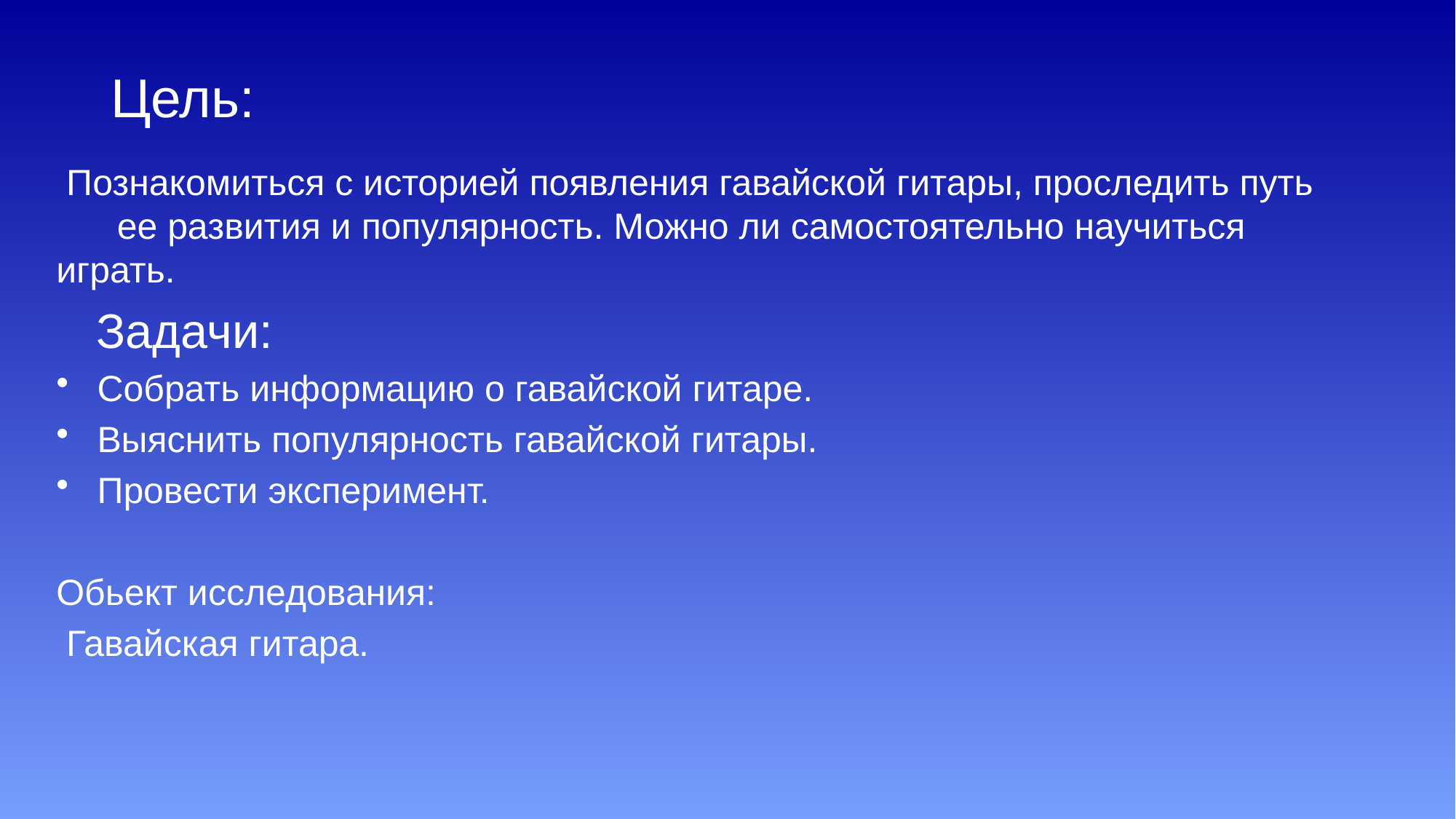

# Цель:
 Познакомиться с историей появления гавайской гитары, проследить путь          ее развития и популярность. Можно ли самостоятельно научиться играть.
   Задачи:
Собрать информацию о гавайской гитаре.
Выяснить популярность гавайской гитары.
Провести эксперимент.

Обьект исследования:
 Гавайская гитара.